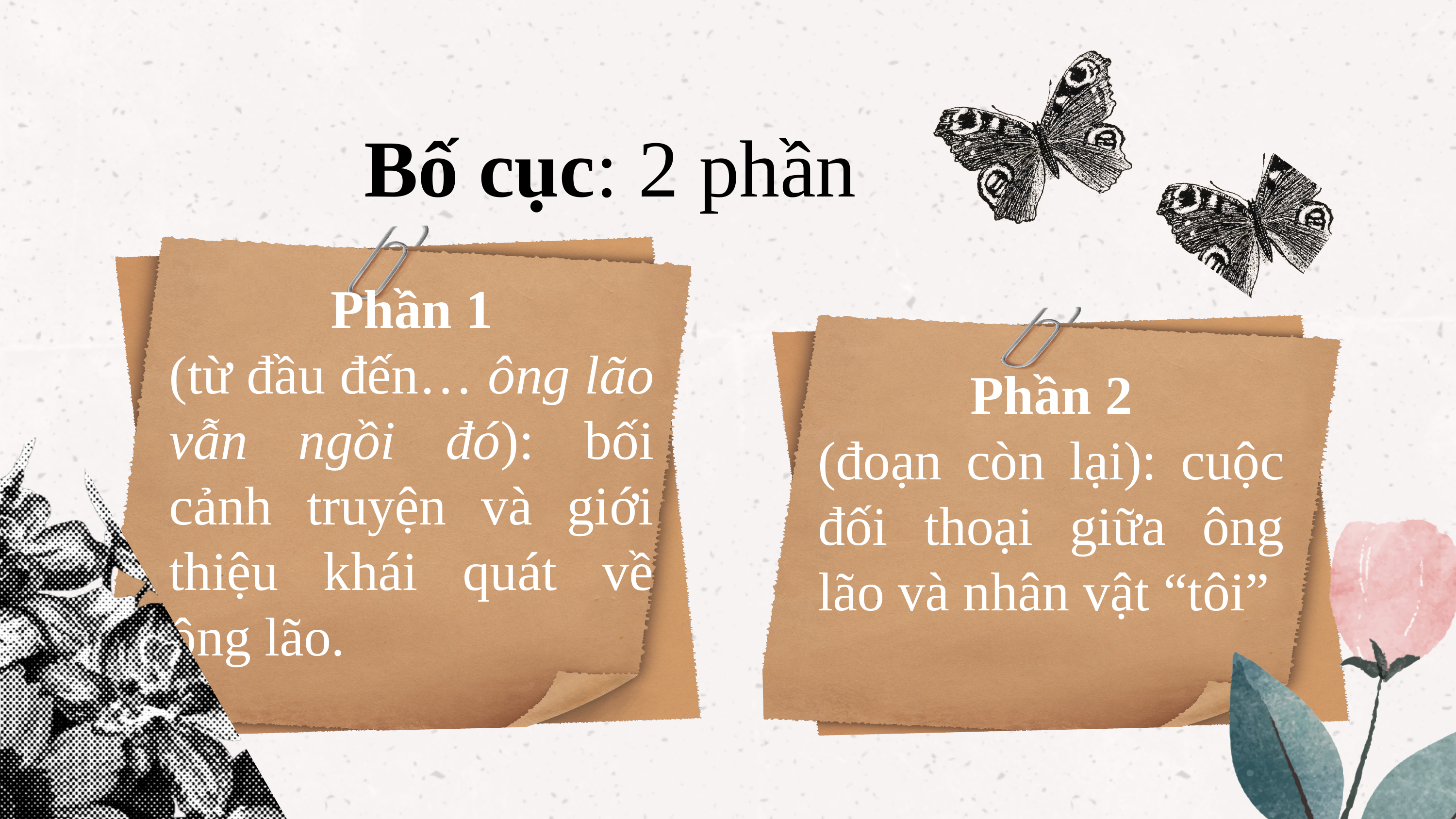

Bố cục: 2 phần

 Phần 1
(từ đầu đến… ông lão vẫn ngồi đó): bối cảnh truyện và giới thiệu khái quát về ông lão.
 Phần 2
(đoạn còn lại): cuộc đối thoại giữa ông lão và nhân vật “tôi”